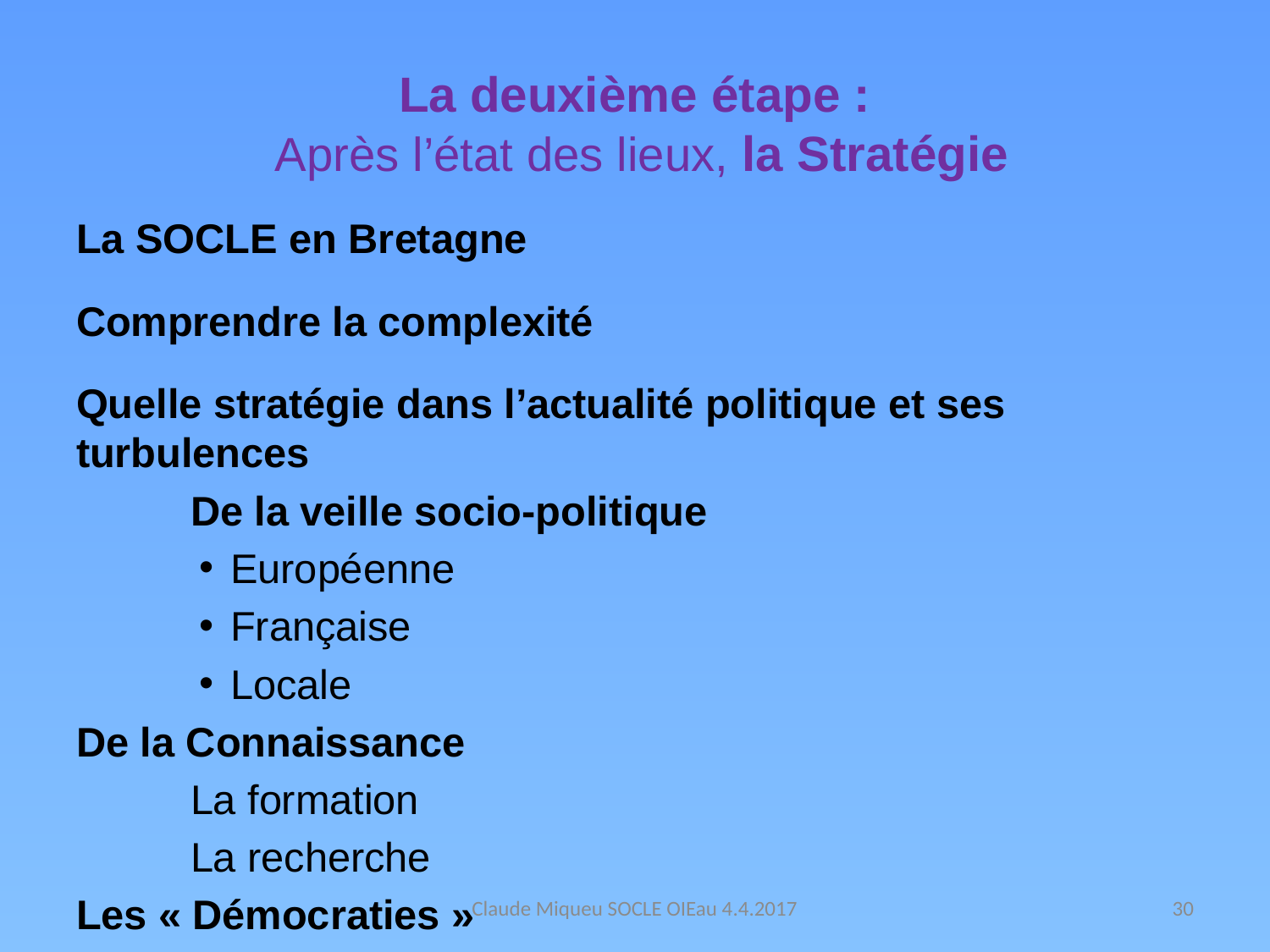

# La deuxième étape : Après l’état des lieux, la Stratégie
La SOCLE en Bretagne

Comprendre la complexité

Quelle stratégie dans l’actualité politique et ses turbulences
	De la veille socio-politique
Européenne
Française
Locale
De la Connaissance
	La formation
	La recherche
Les « Démocraties »

Claude Miqueu SOCLE OIEau 4.4.2017
30